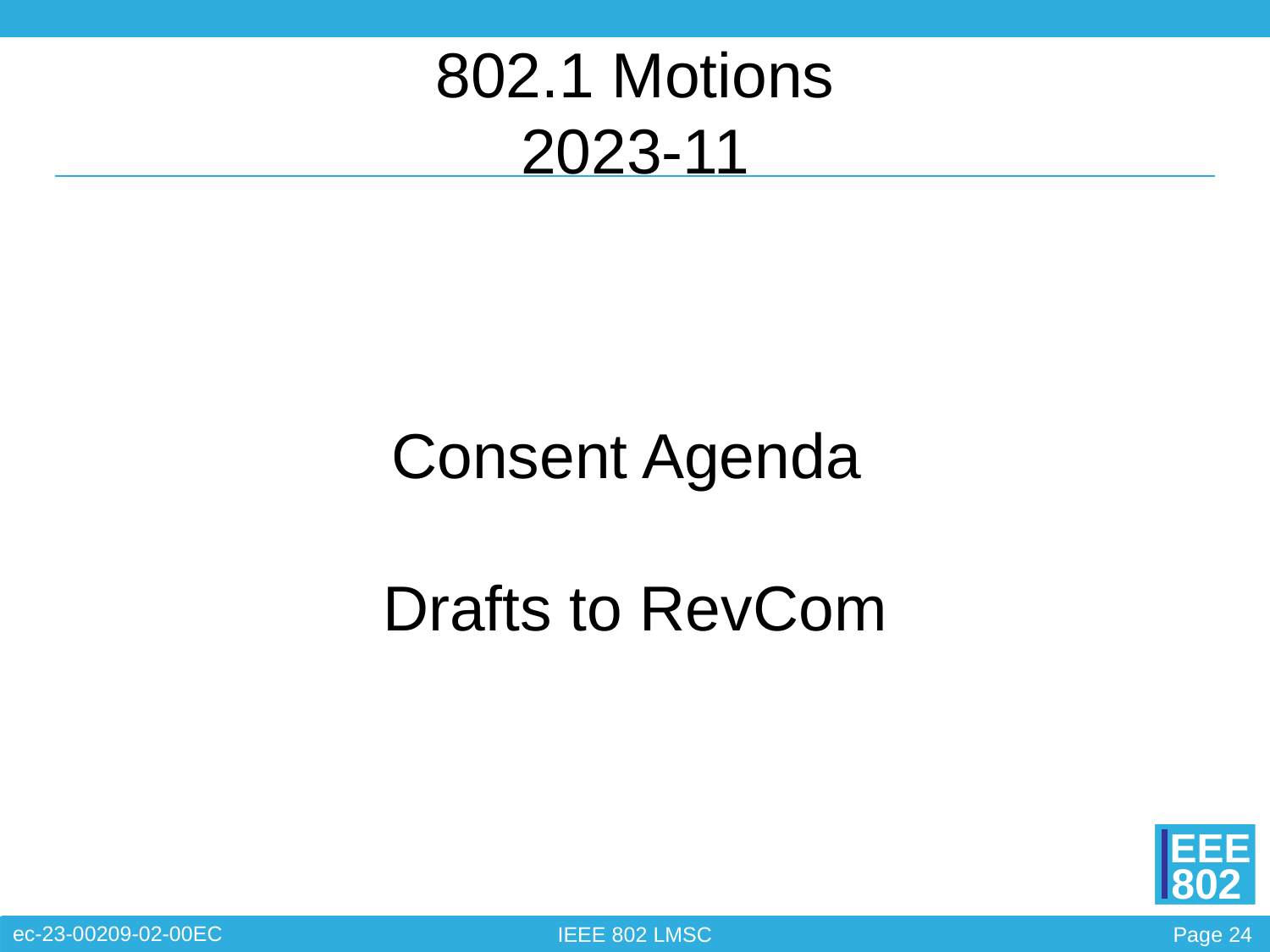

# 802.1 Motions 2023-11 Consent Agenda Drafts to RevCom